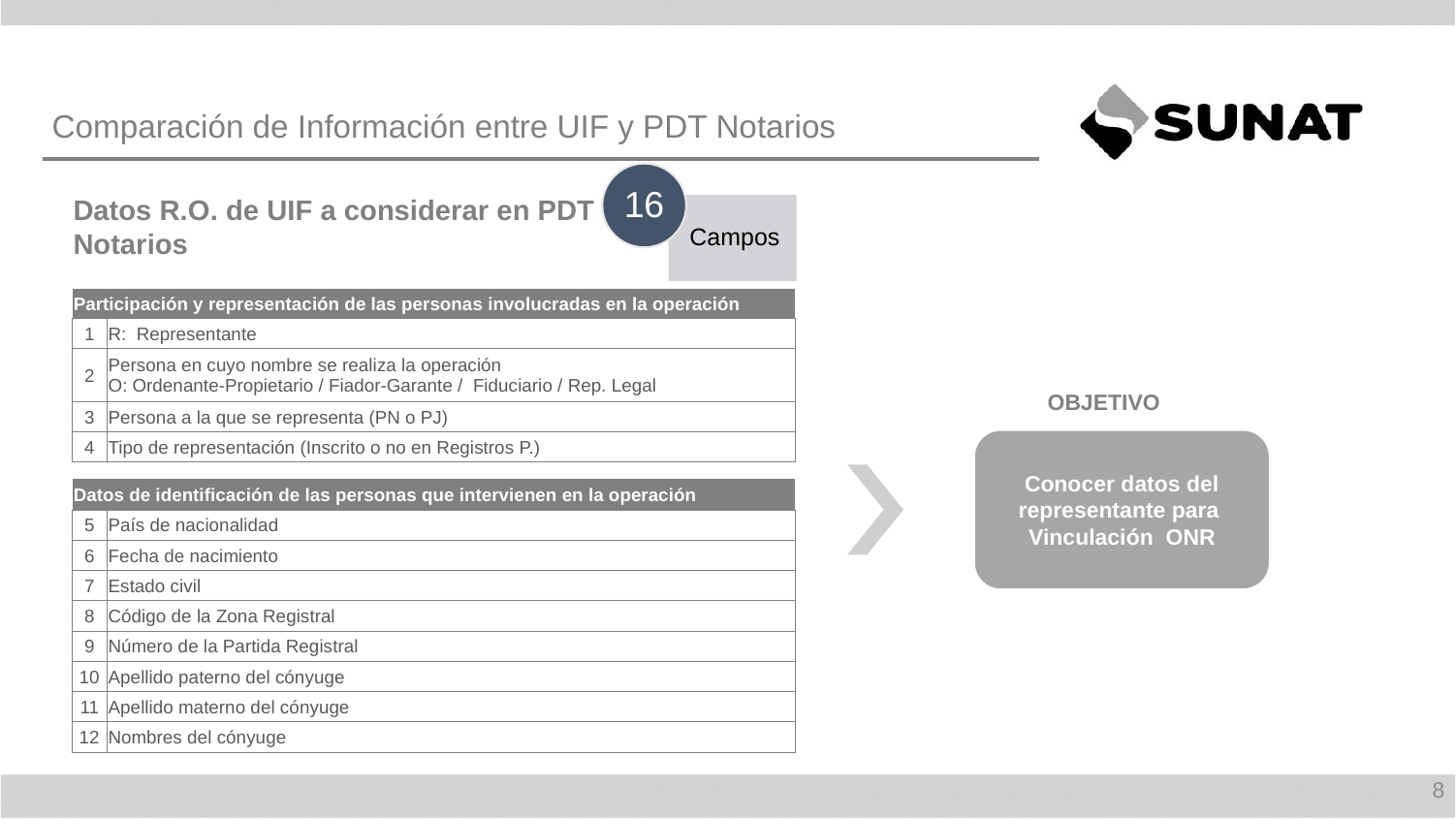

Comparación de Información entre UIF y PDT Notarios
Campos
16
Datos R.O. de UIF a considerar en PDT Notarios
| Participación y representación de las personas involucradas en la operación |  |
| --- | --- |
| 1 | R: Representante |
| 2 | Persona en cuyo nombre se realiza la operación O: Ordenante-Propietario / Fiador-Garante / Fiduciario / Rep. Legal |
| 3 | Persona a la que se representa (PN o PJ) |
| 4 | Tipo de representación (Inscrito o no en Registros P.) |
OBJETIVO
Conocer datos del representante para  Vinculación  ONR

| Datos de identificación de las personas que intervienen en la operación |  |
| --- | --- |
| 5 | País de nacionalidad |
| 6 | Fecha de nacimiento |
| 7 | Estado civil |
| 8 | Código de la Zona Registral |
| 9 | Número de la Partida Registral |
| 10 | Apellido paterno del cónyuge |
| 11 | Apellido materno del cónyuge |
| 12 | Nombres del cónyuge |
8